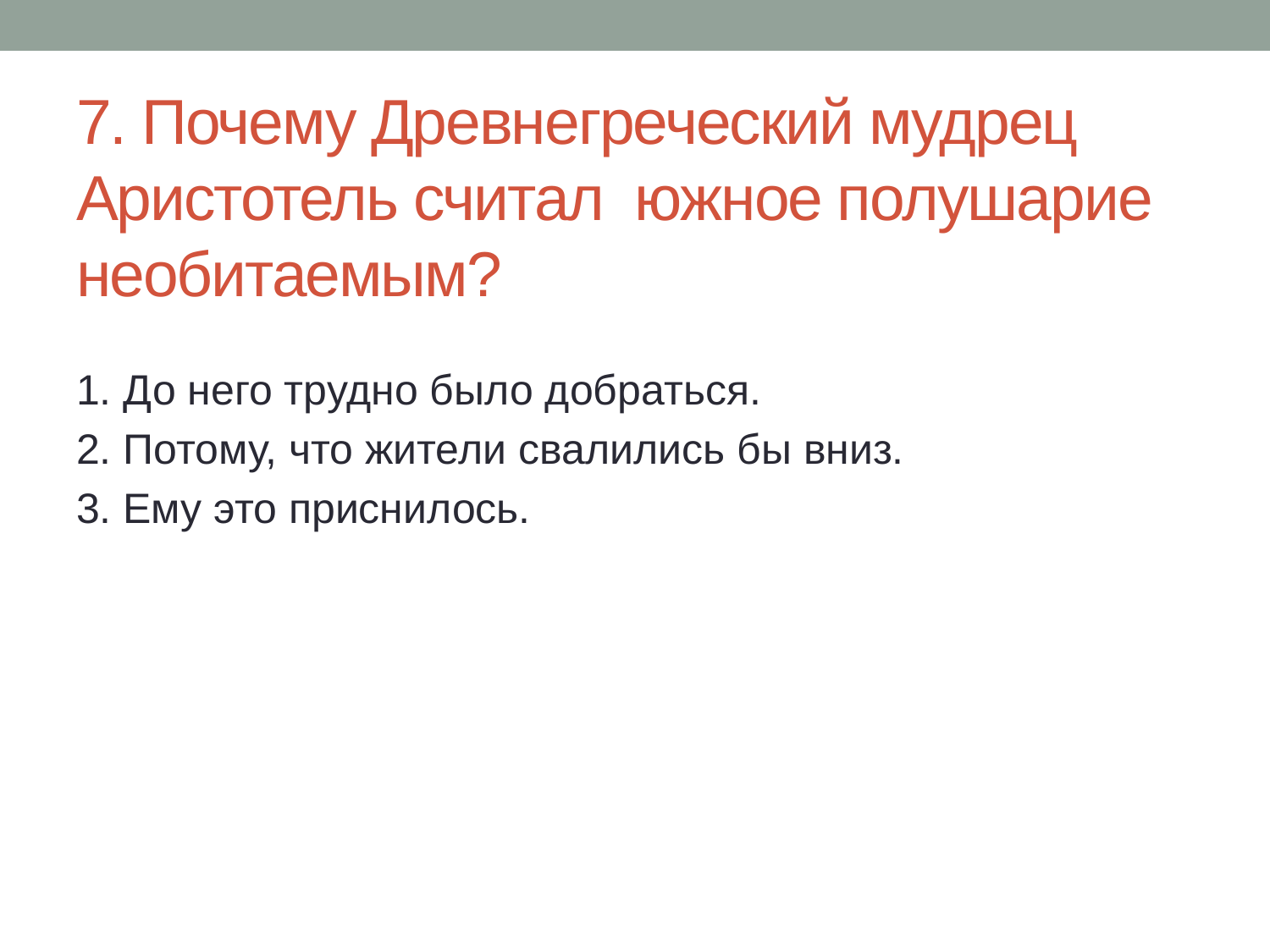

# 7. Почему Древнегреческий мудрец  Аристотель считал  южное полушарие необитаемым?
1. До него трудно было добраться.
2. Потому, что жители свалились бы вниз.
3. Ему это приснилось.